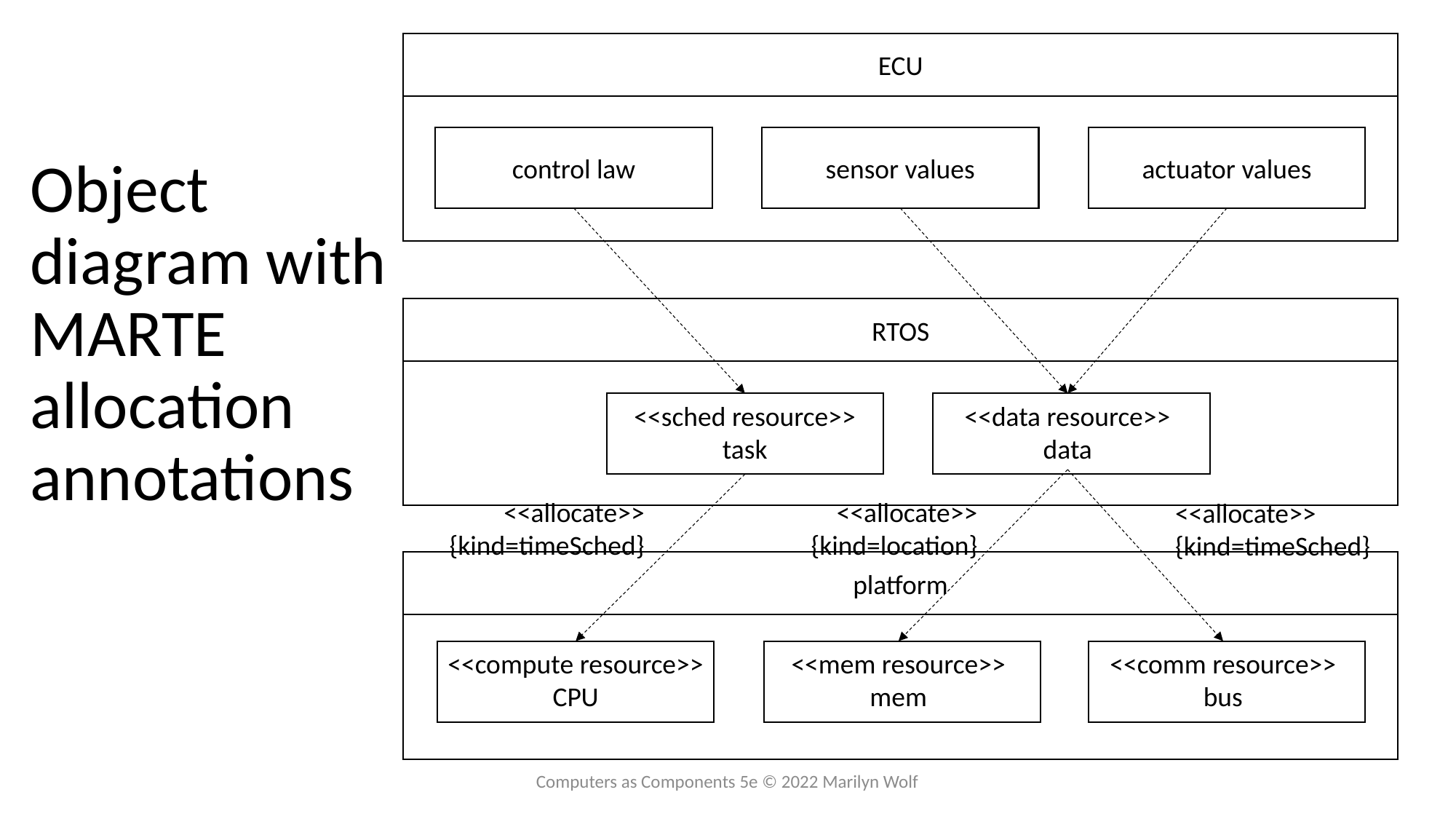

ECU

control law
sensor values
actuator values
# Object diagram with MARTE allocation annotations
RTOS

<<sched resource>>
task

<<data resource>>
data
<<allocate>>
{kind=location}
<<allocate>>
{kind=timeSched}
<<allocate>>
{kind=timeSched}
platform

<<compute resource>>
CPU

<<mem resource>>
mem

<<comm resource>>
bus
Computers as Components 5e © 2022 Marilyn Wolf